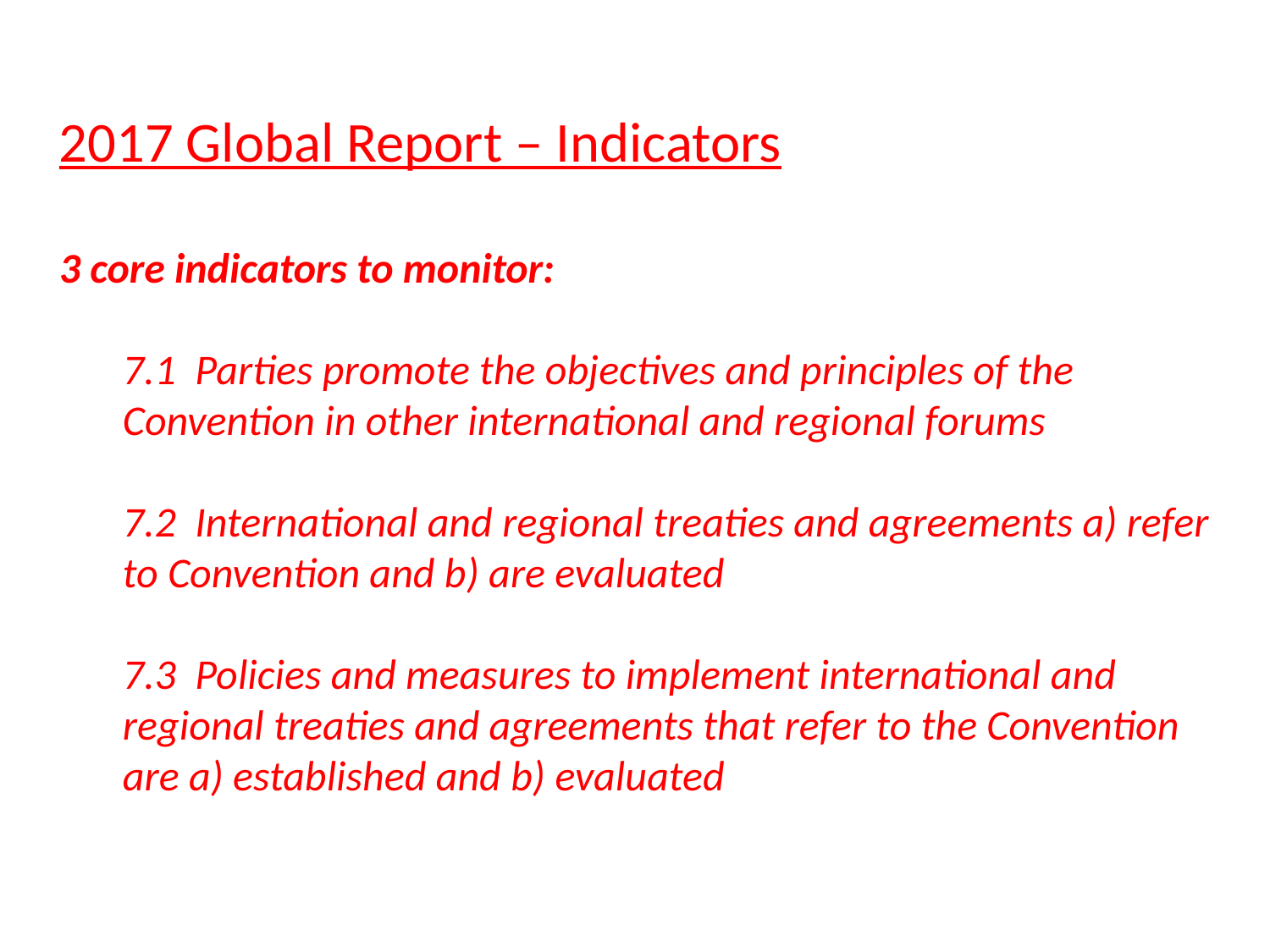

2017 Global Report – Indicators

3 core indicators to monitor:

7.1  Parties promote the objectives and principles of the Convention in other international and regional forums

7.2  International and regional treaties and agreements a) refer to Convention and b) are evaluated

7.3  Policies and measures to implement international and regional treaties and agreements that refer to the Convention are a) established and b) evaluated